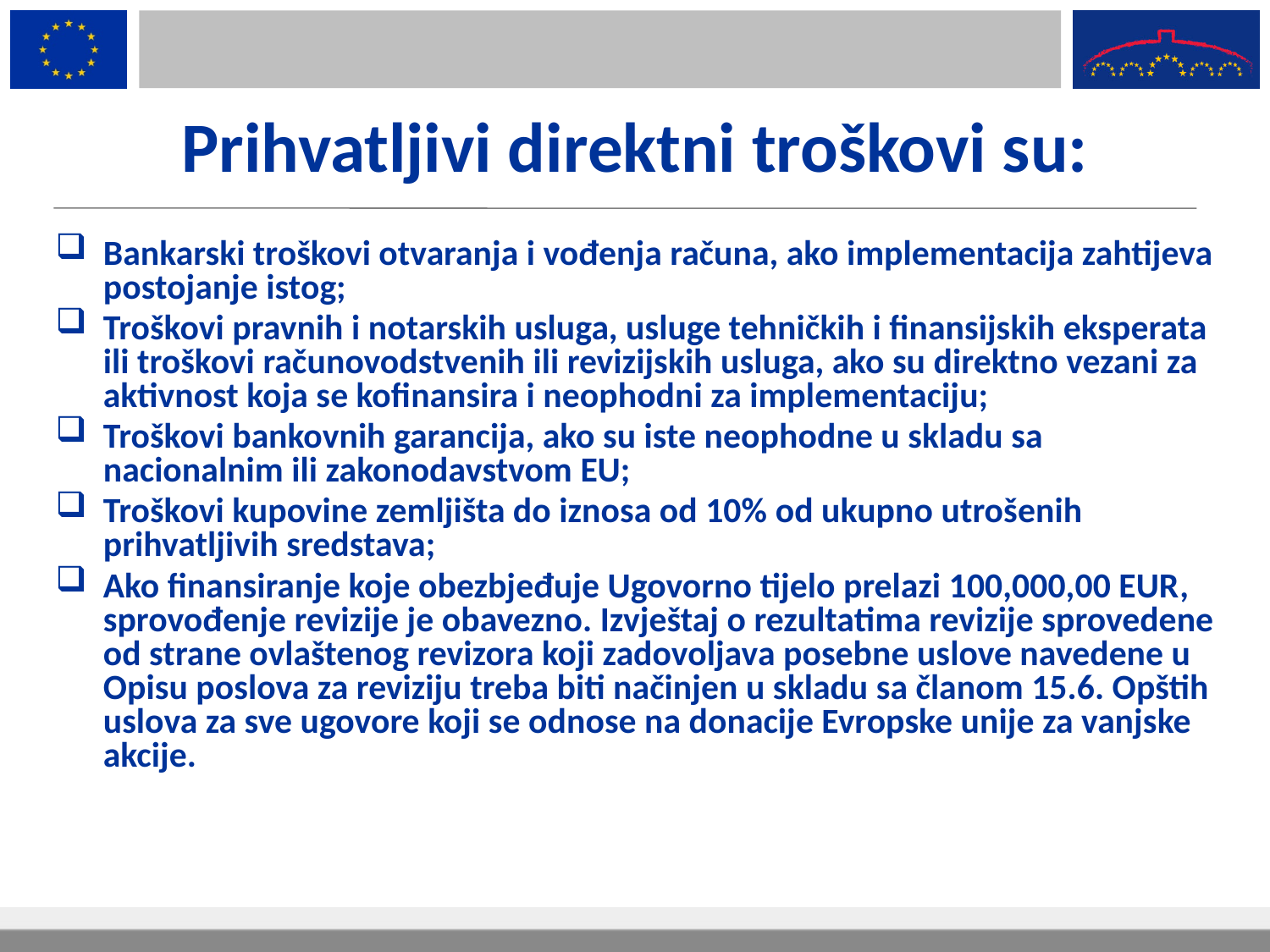

# Prihvatljivi direktni troškovi su:
Bankarski troškovi otvaranja i vođenja računa, ako implementacija zahtijeva postojanje istog;
Troškovi pravnih i notarskih usluga, usluge tehničkih i finansijskih eksperata ili troškovi računovodstvenih ili revizijskih usluga, ako su direktno vezani za aktivnost koja se kofinansira i neophodni za implementaciju;
Troškovi bankovnih garancija, ako su iste neophodne u skladu sa nacionalnim ili zakonodavstvom EU;
Troškovi kupovine zemljišta do iznosa od 10% od ukupno utrošenih prihvatljivih sredstava;
Ako finansiranje koje obezbjeđuje Ugovorno tijelo prelazi 100,000,00 EUR, sprovođenje revizije je obavezno. Izvještaj o rezultatima revizije sprovedene od strane ovlaštenog revizora koji zadovoljava posebne uslove navedene u Opisu poslova za reviziju treba biti načinjen u skladu sa članom 15.6. Opštih uslova za sve ugovore koji se odnose na donacije Evropske unije za vanjske akcije.